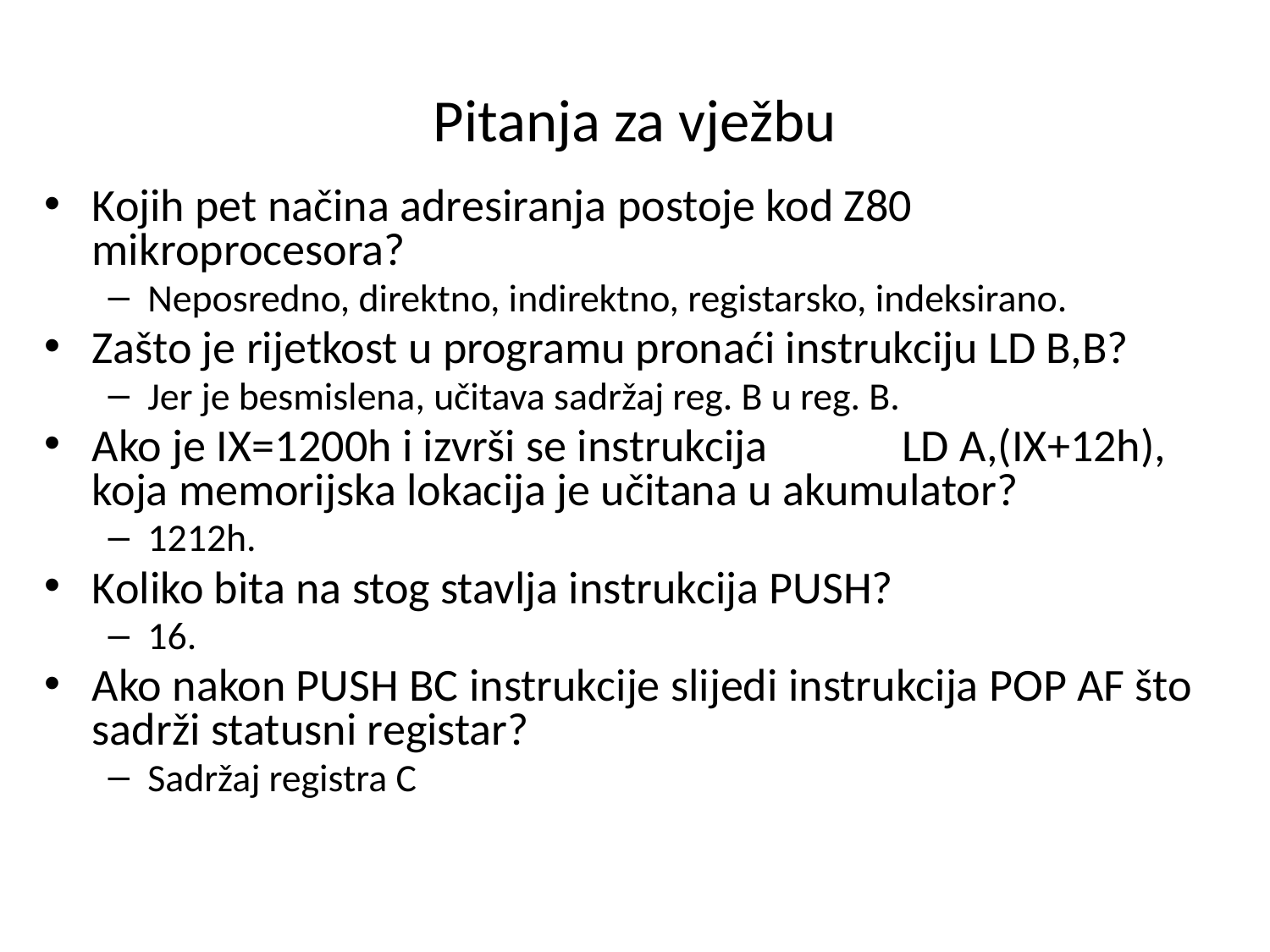

# Pitanja za vježbu
Kojih pet načina adresiranja postoje kod Z80 mikroprocesora?
Neposredno, direktno, indirektno, registarsko, indeksirano.
Zašto je rijetkost u programu pronaći instrukciju LD B,B?
Jer je besmislena, učitava sadržaj reg. B u reg. B.
Ako je IX=1200h i izvrši se instrukcija             LD A,(IX+12h), koja memorijska lokacija je učitana u akumulator?
1212h.
Koliko bita na stog stavlja instrukcija PUSH?
16.
Ako nakon PUSH BC instrukcije slijedi instrukcija POP AF što sadrži statusni registar?
Sadržaj registra C